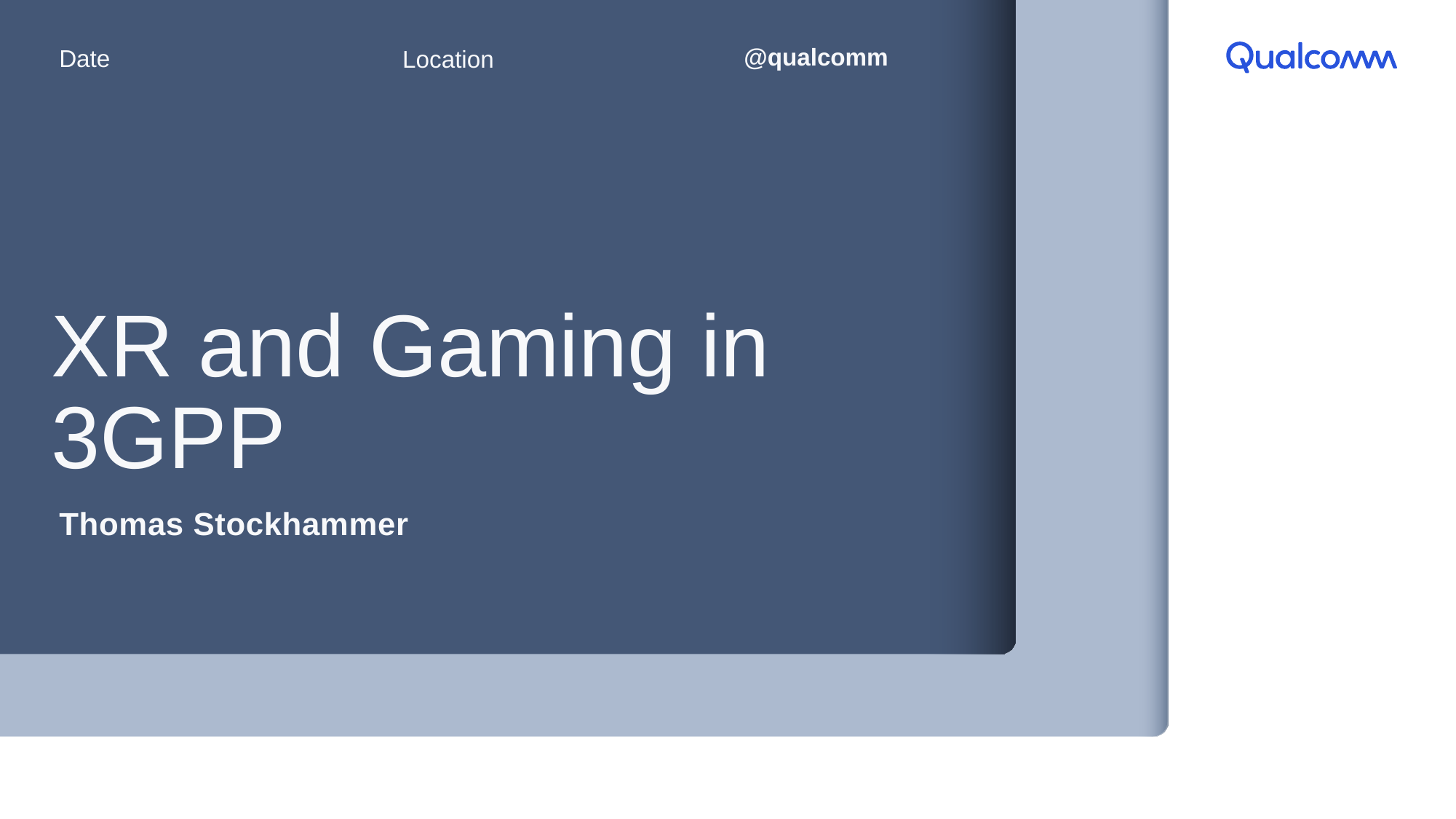

@qualcomm
Date
Location
# XR and Gaming in 3GPP
Thomas Stockhammer